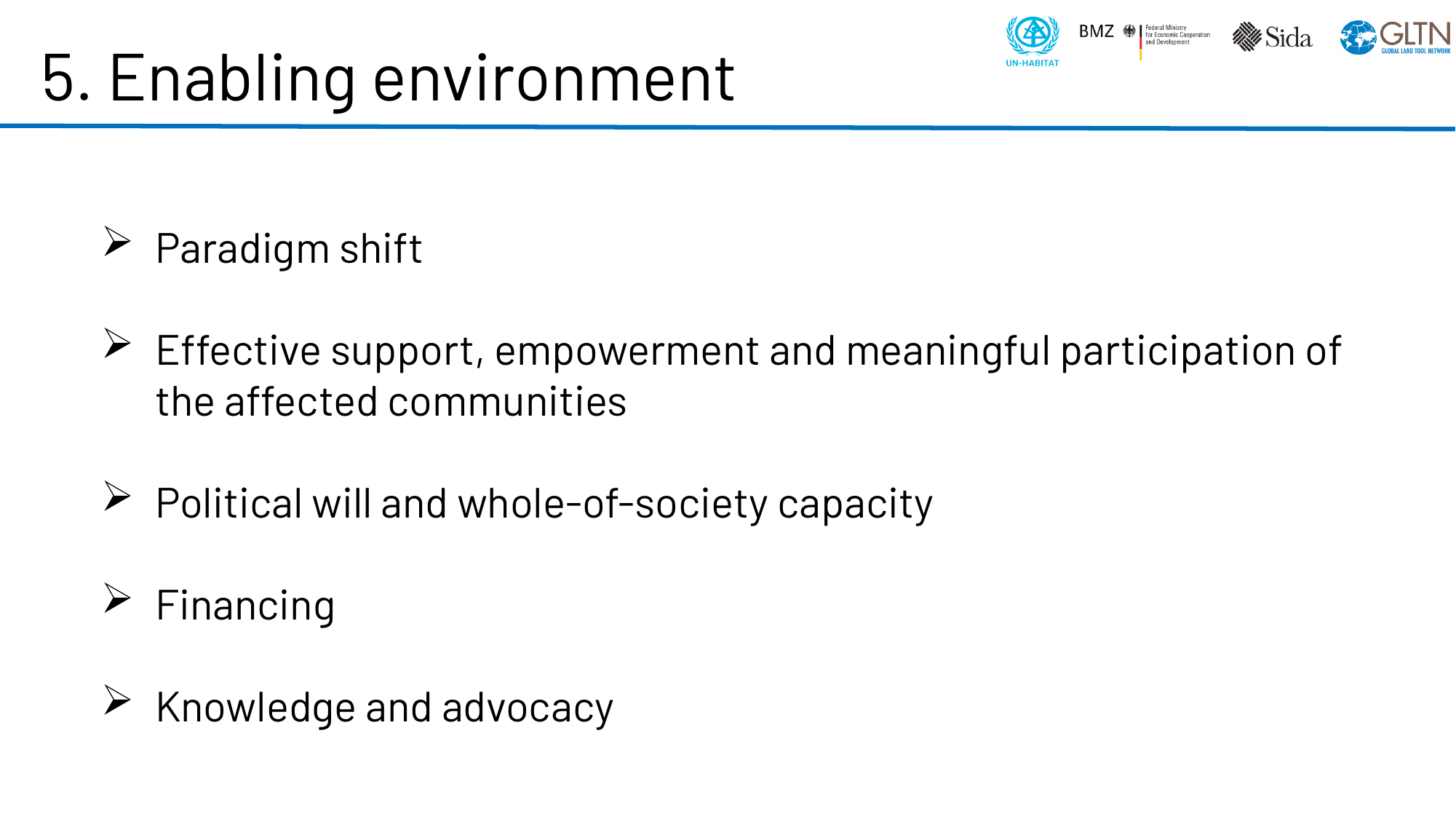

# 5. Enabling environment
Paradigm shift

Effective support, empowerment and meaningful participation of the affected communities

Political will and whole-of-society capacity

Financing

Knowledge and advocacy